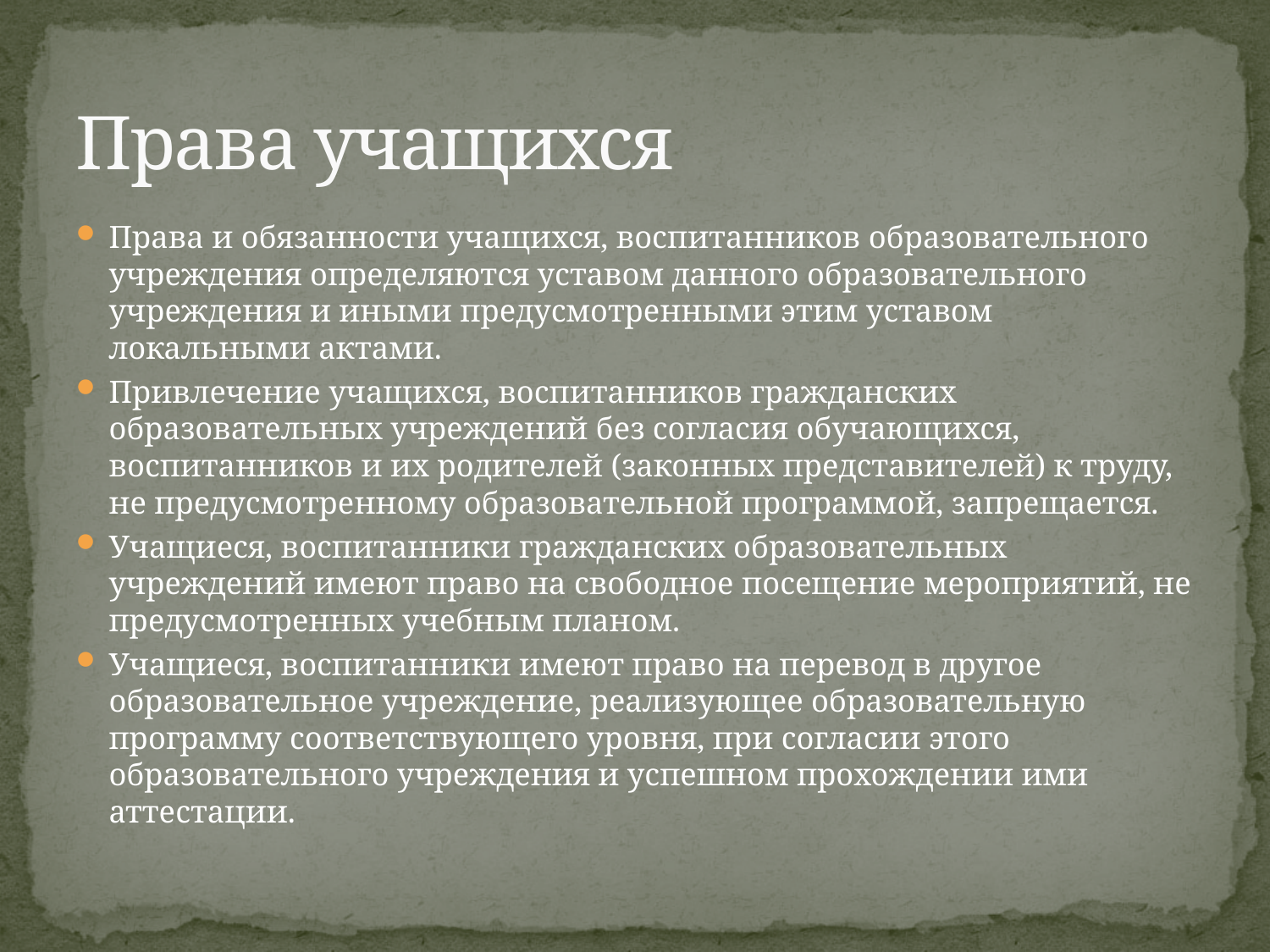

# Права учащихся
Права и обязанности учащихся, воспитанников образовательного учреждения определяются уставом данного образовательного учреждения и иными предусмотренными этим уставом локальными актами.
Привлечение учащихся, воспитанников гражданских образовательных учреждений без согласия обучающихся, воспитанников и их родителей (законных представителей) к труду, не предусмотренному образовательной программой, запрещается.
Учащиеся, воспитанники гражданских образовательных учреждений имеют право на свободное посещение мероприятий, не предусмотренных учебным планом.
Учащиеся, воспитанники имеют право на перевод в другое образовательное учреждение, реализующее образовательную программу соответствующего уровня, при согласии этого образовательного учреждения и успешном прохождении ими аттестации.